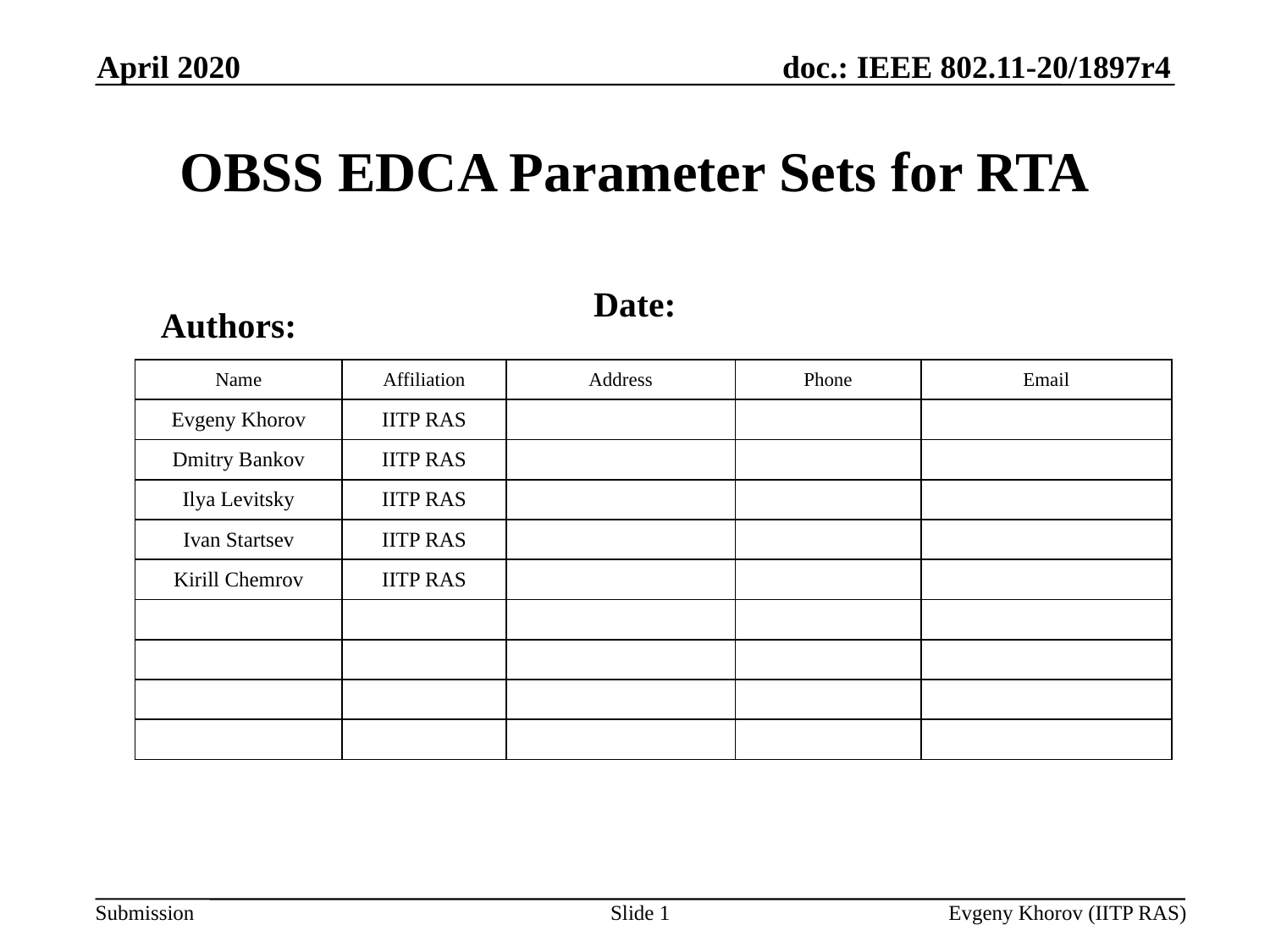

April 2020
# OBSS EDCA Parameter Sets for RTA
Date:
Authors:
| Name | Affiliation | Address | Phone | Email |
| --- | --- | --- | --- | --- |
| Evgeny Khorov | IITP RAS |  |  |  |
| Dmitry Bankov | IITP RAS |  |  |  |
| Ilya Levitsky | IITP RAS |  |  |  |
| Ivan Startsev | IITP RAS |  |  |  |
| Kirill Chemrov | IITP RAS |  |  |  |
|  |  |  |  |  |
|  |  |  |  |  |
|  |  |  |  |  |
|  |  |  |  |  |
Slide 1
Evgeny Khorov (IITP RAS)